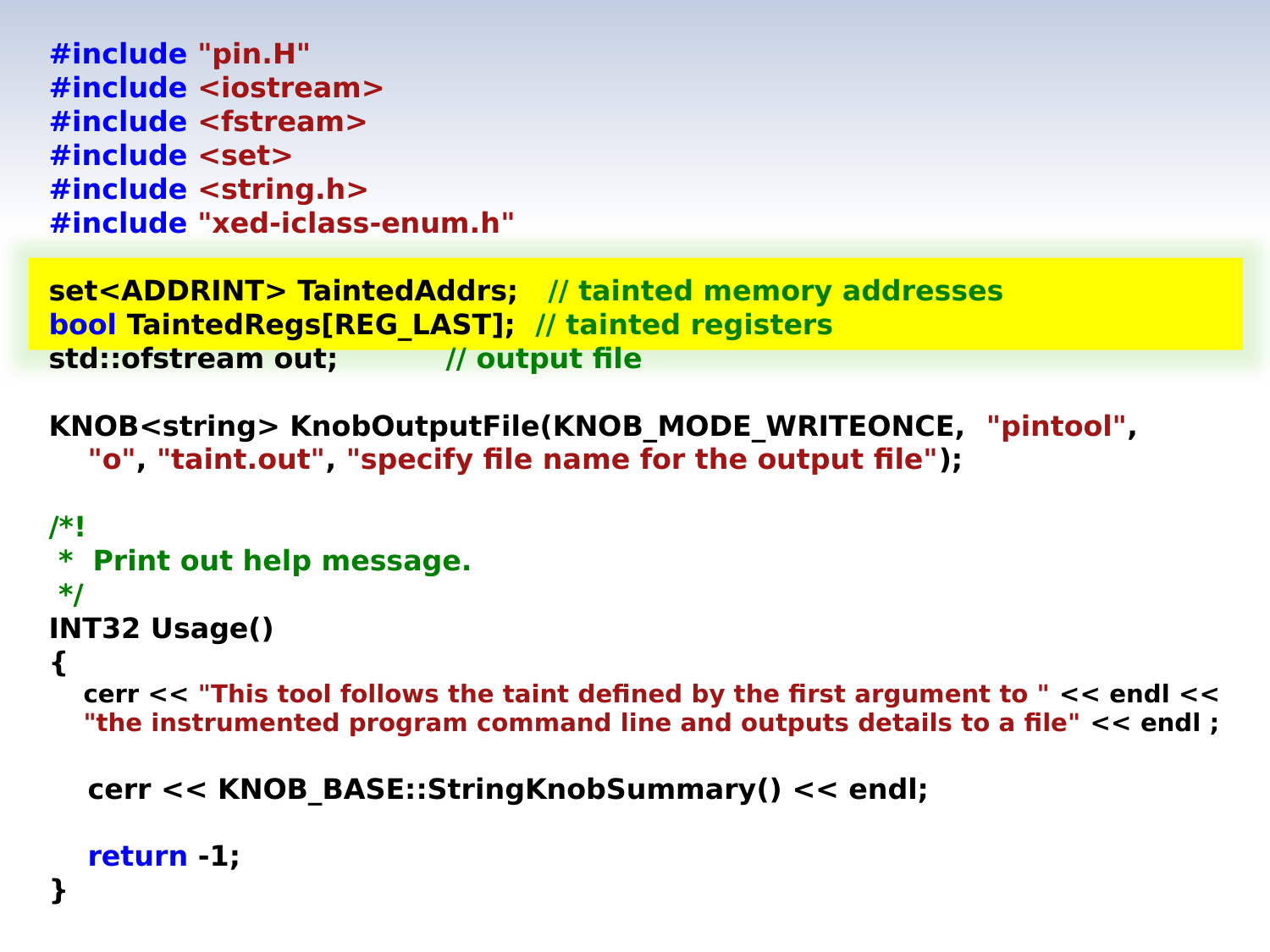

#include "pin.H"
#include <iostream>
#include <fstream>
#include <set>
#include <string.h>
#include "xed-iclass-enum.h"

set<ADDRINT> TaintedAddrs;   // tainted memory addresses
bool TaintedRegs[REG_LAST];  // tainted registers
std::ofstream out;           // output file

KNOB<string> KnobOutputFile(KNOB_MODE_WRITEONCE,  "pintool",
    "o", "taint.out", "specify file name for the output file");

/*!
 *  Print out help message.
 */
INT32 Usage()
{
    cerr << "This tool follows the taint defined by the first argument to " << endl <<
    "the instrumented program command line and outputs details to a file" << endl ;

    cerr << KNOB_BASE::StringKnobSummary() << endl;

    return -1;
}